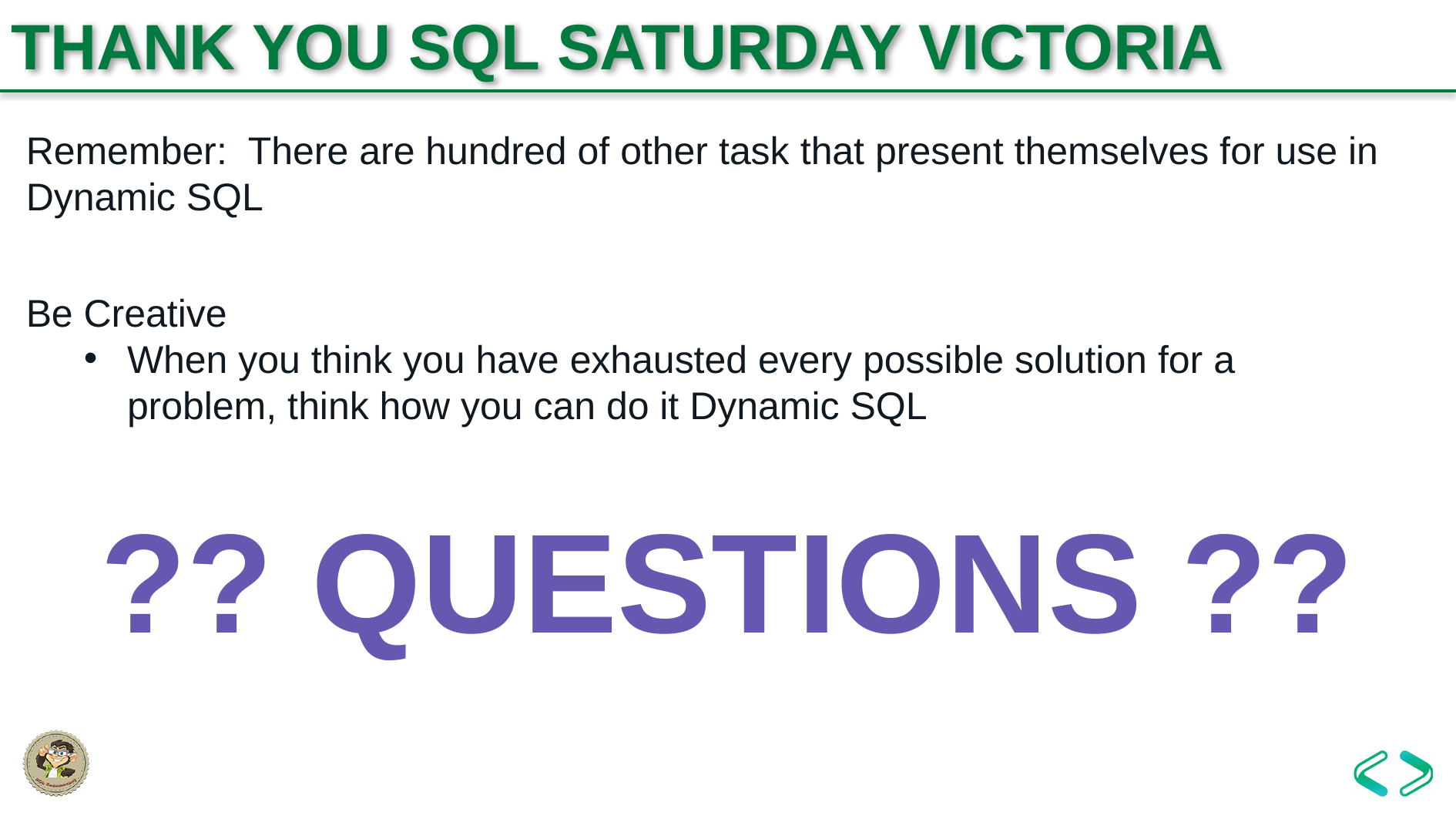

THANK YOU SQL SATURDAY VICTORIA
Remember:  There are hundred of other task that present themselves for use in Dynamic SQL
Be Creative
When you think you have exhausted every possible solution for a problem, think how you can do it Dynamic SQL
?? QUESTIONS ??